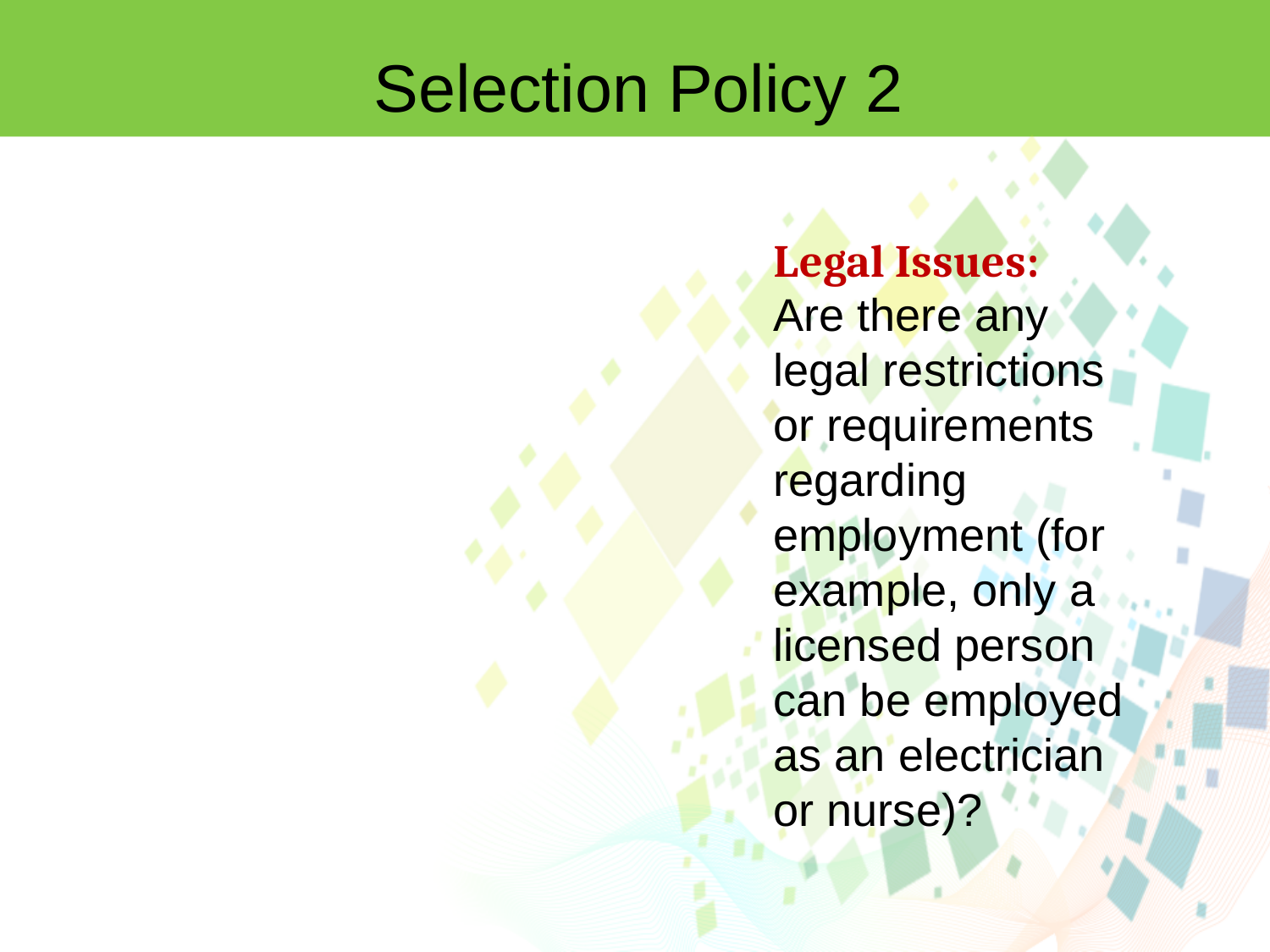

Selection Policy 2
Legal Issues:
Are there any legal restrictions or requirements regarding employment (for example, only a licensed person can be employed as an electrician or nurse)?